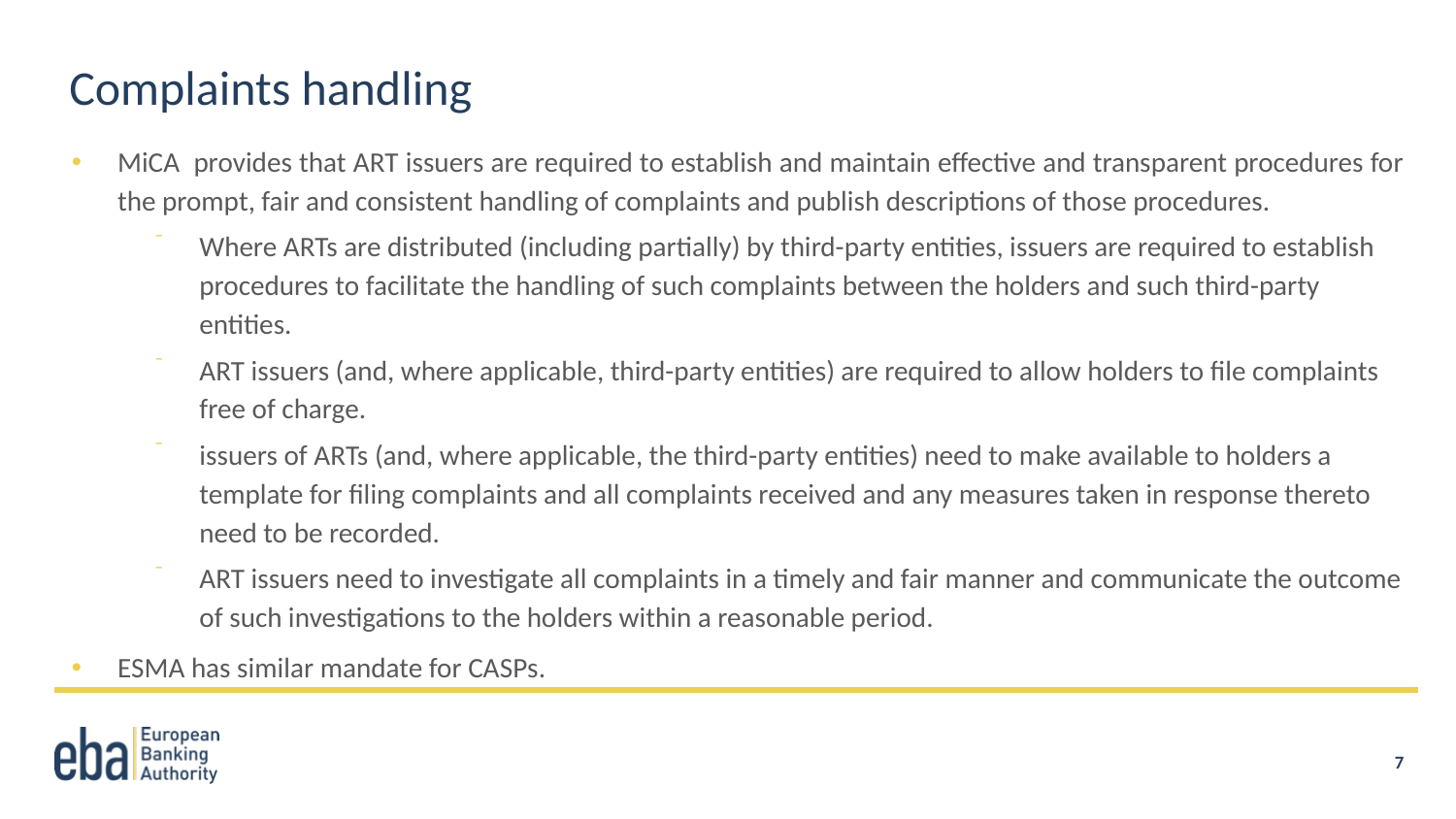

# Complaints handling
MiCA  provides that ART issuers are required to establish and maintain effective and transparent procedures for the prompt, fair and consistent handling of complaints and publish descriptions of those procedures.
Where ARTs are distributed (including partially) by third-party entities, issuers are required to establish procedures to facilitate the handling of such complaints between the holders and such third-party entities.
ART issuers (and, where applicable, third-party entities) are required to allow holders to file complaints free of charge.
issuers of ARTs (and, where applicable, the third-party entities) need to make available to holders a template for filing complaints and all complaints received and any measures taken in response thereto need to be recorded.
ART issuers need to investigate all complaints in a timely and fair manner and communicate the outcome of such investigations to the holders within a reasonable period.
ESMA has similar mandate for CASPs.

7